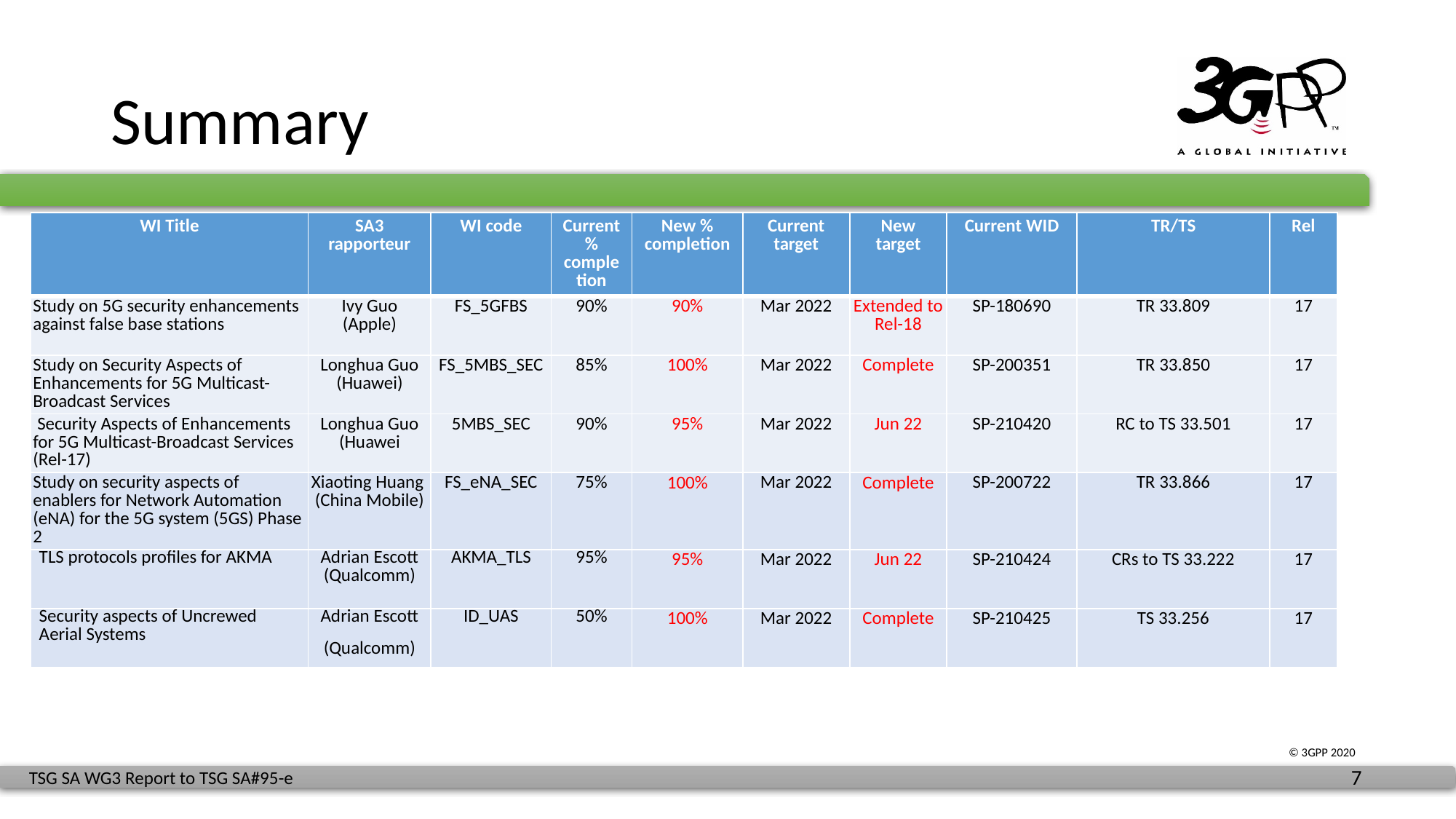

# Summary
| WI Title | SA3 rapporteur | WI code | Current % completion | New % completion | Current target | New target | Current WID | TR/TS | Rel |
| --- | --- | --- | --- | --- | --- | --- | --- | --- | --- |
| Study on 5G security enhancements against false base stations | Ivy Guo (Apple) | FS\_5GFBS | 90% | 90% | Mar 2022 | Extended to Rel-18 | SP-180690 | TR 33.809 | 17 |
| Study on Security Aspects of Enhancements for 5G Multicast-Broadcast Services | Longhua Guo (Huawei) | FS\_5MBS\_SEC | 85% | 100% | Mar 2022 | Complete | SP-200351 | TR 33.850 | 17 |
| Security Aspects of Enhancements for 5G Multicast-Broadcast Services (Rel-17) | Longhua Guo (Huawei | 5MBS\_SEC | 90% | 95% | Mar 2022 | Jun 22 | SP-210420 | RC to TS 33.501 | 17 |
| Study on security aspects of enablers for Network Automation (eNA) for the 5G system (5GS) Phase 2 | Xiaoting Huang (China Mobile) | FS\_eNA\_SEC | 75% | 100% | Mar 2022 | Complete | SP-200722 | TR 33.866 | 17 |
| TLS protocols profiles for AKMA | Adrian Escott (Qualcomm) | AKMA\_TLS | 95% | 95% | Mar 2022 | Jun 22 | SP-210424 | CRs to TS 33.222 | 17 |
| Security aspects of Uncrewed Aerial Systems | Adrian Escott (Qualcomm) | ID\_UAS | 50% | 100% | Mar 2022 | Complete | SP-210425 | TS 33.256 | 17 |